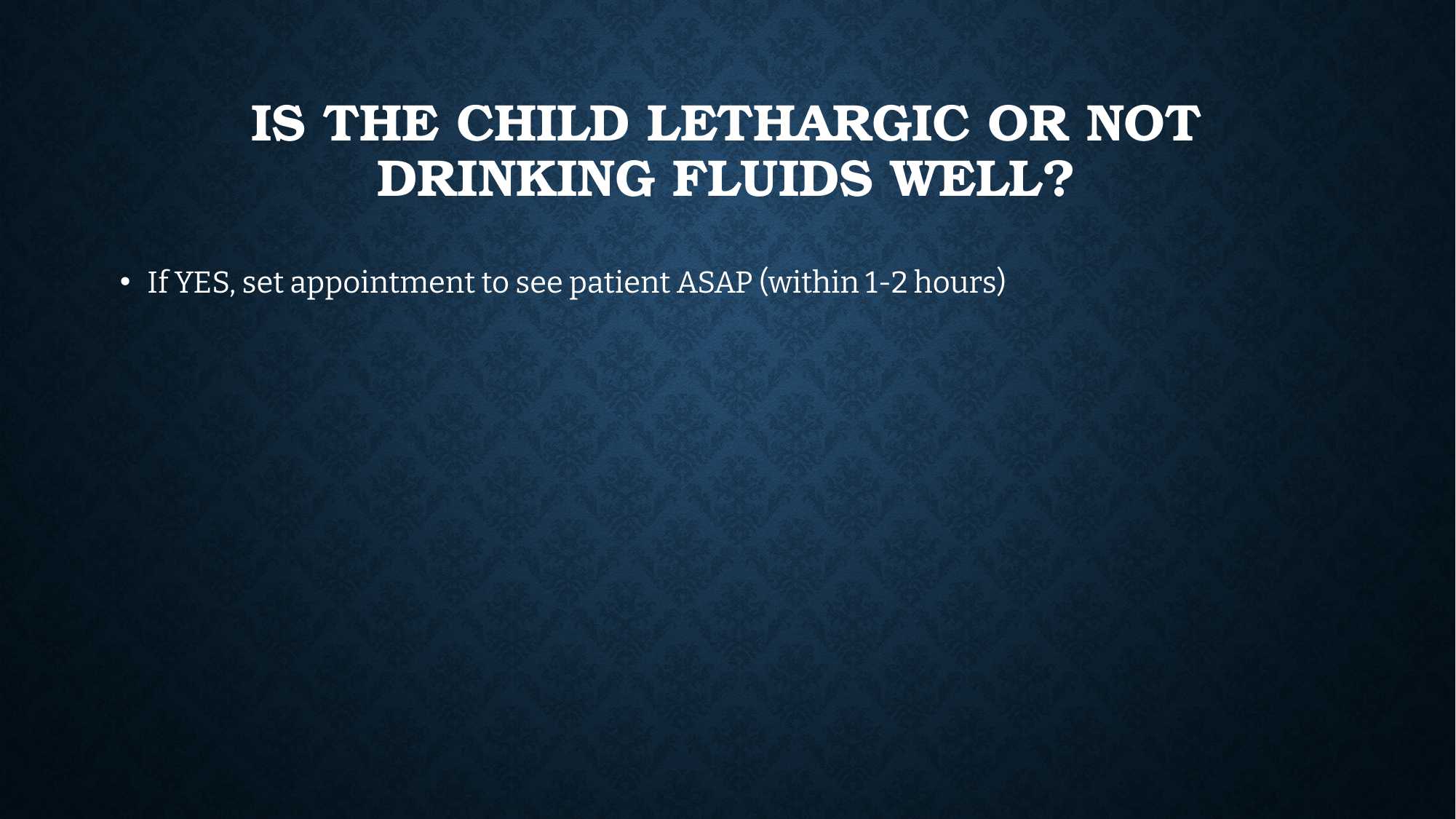

# IS the child lethargic or not drinking fluids well?
If YES, set appointment to see patient ASAP (within 1-2 hours)